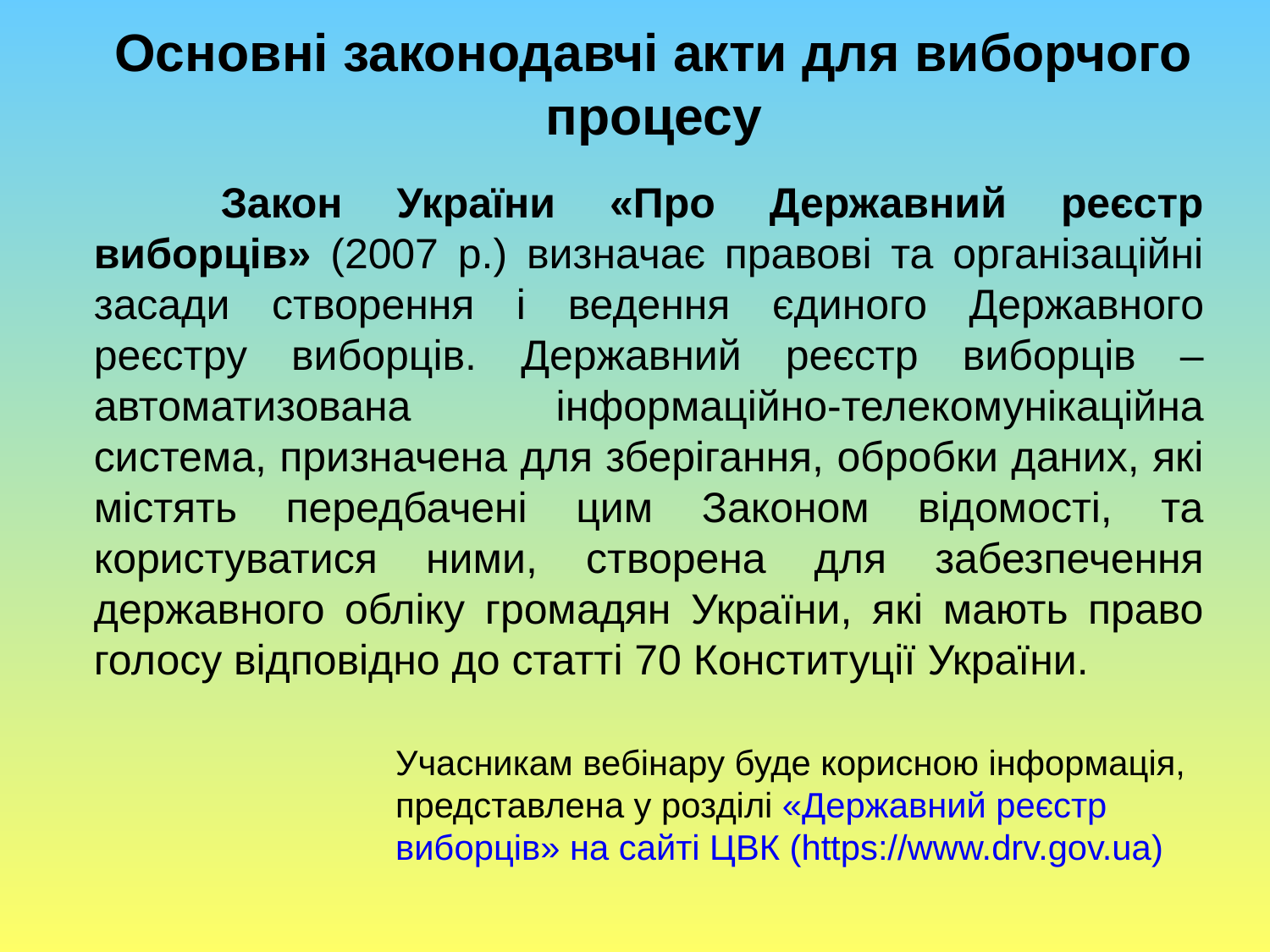

# Основні законодавчі акти для виборчого процесу

		Закон України «Про Державний реєстр виборців» (2007 р.) визначає правові та організаційні засади створення і ведення єдиного Державного реєстру виборців. Державний реєстр виборців – автоматизована інформаційно-телекомунікаційна система, призначена для зберігання, обробки даних, які містять передбачені цим Законом відомості, та користуватися ними, створена для забезпечення державного обліку громадян України, які мають право голосу відповідно до статті 70 Конституції України.

	Учасникам вебінару буде корисною інформація, представлена у розділі «Державний реєстр виборців» на сайті ЦВК (https://www.drv.gov.ua)